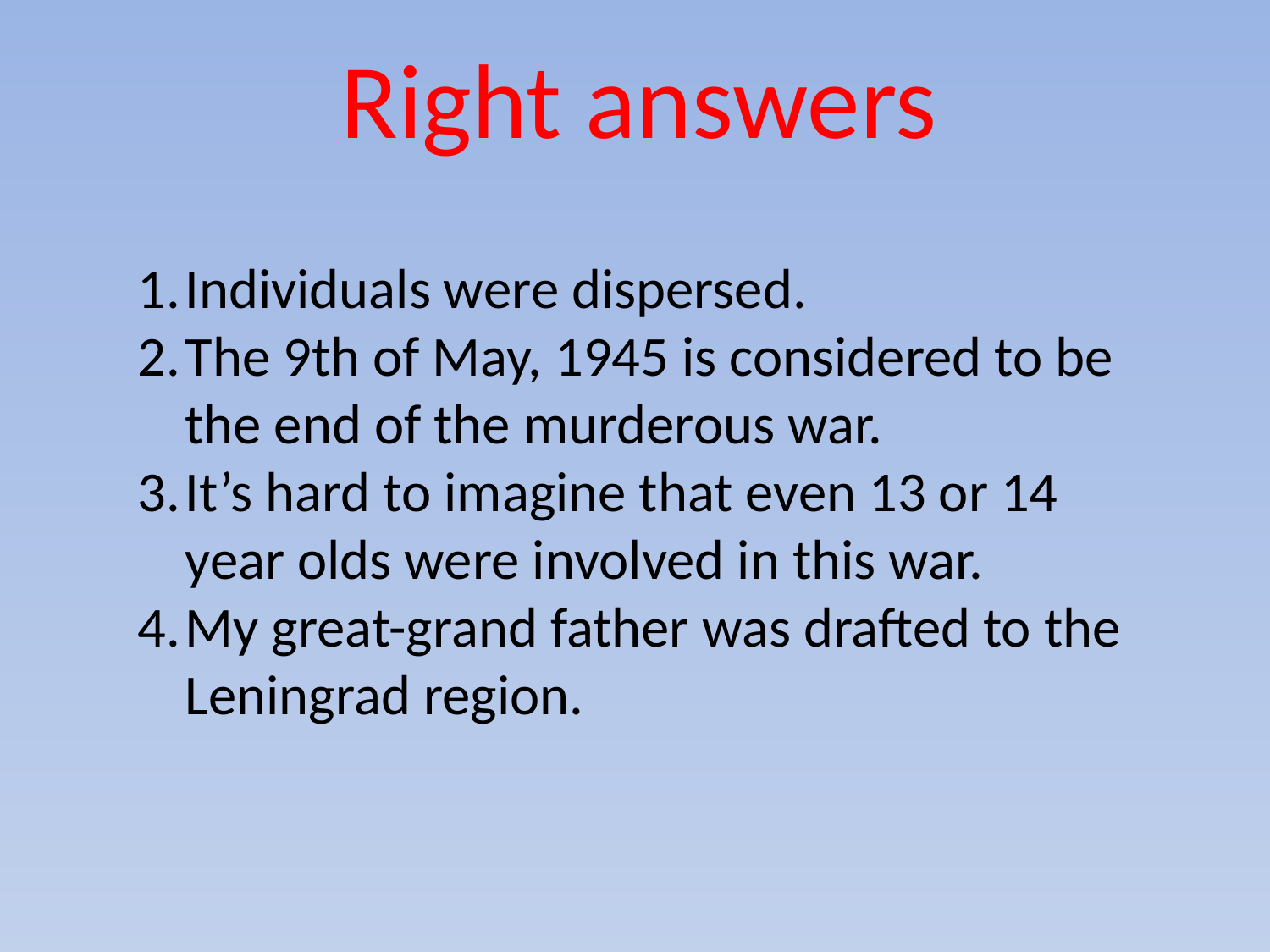

Right answers
Individuals were dispersed.
The 9th of May, 1945 is considered to be the end of the murderous war.
It’s hard to imagine that even 13 or 14 year olds were involved in this war.
My great-grand father was drafted to the Leningrad region.